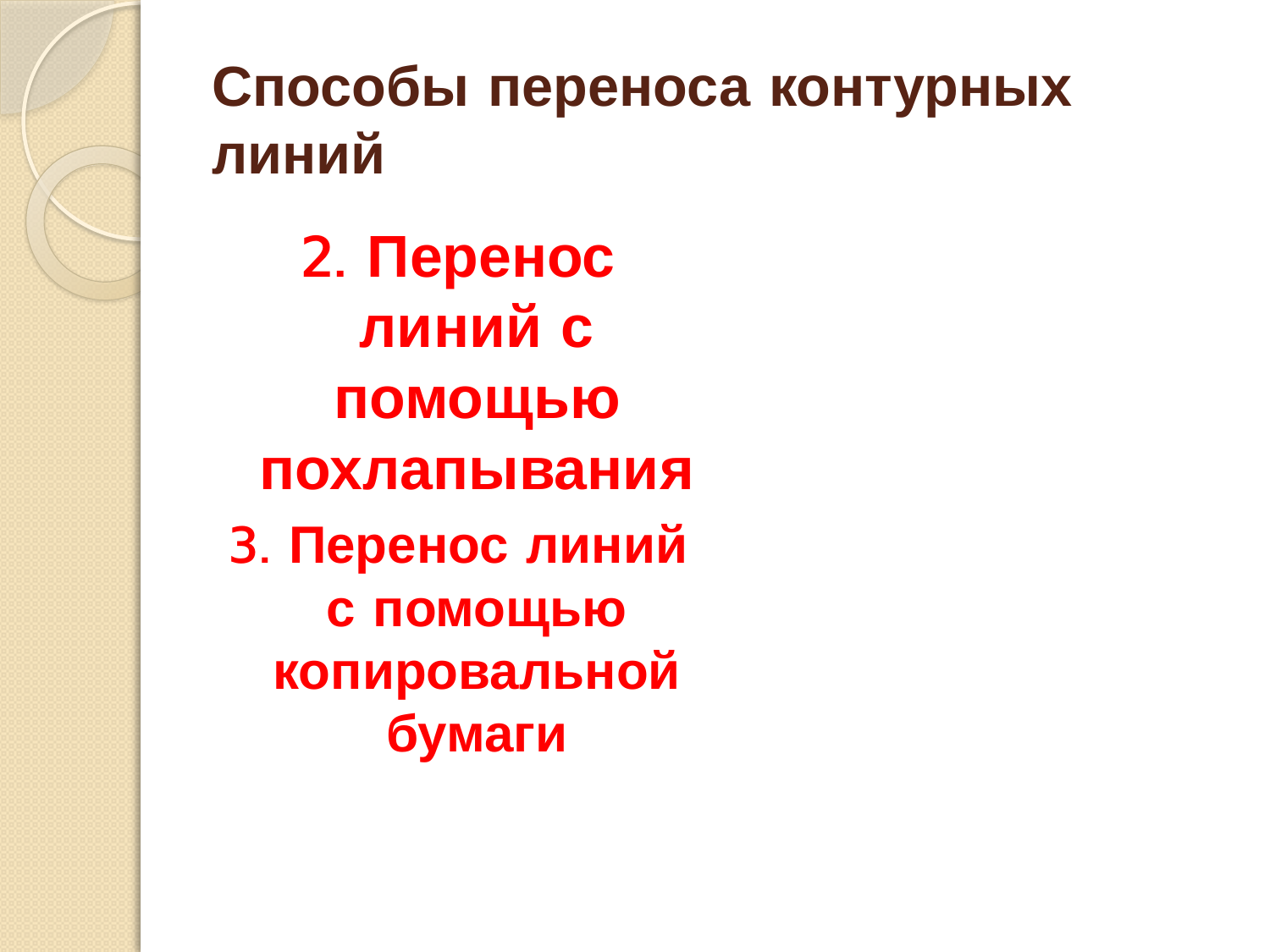

# Способы переноса контурных линий
2. Перенос линий с помощью похлапывания
3. Перенос линий с помощью копировальной бумаги